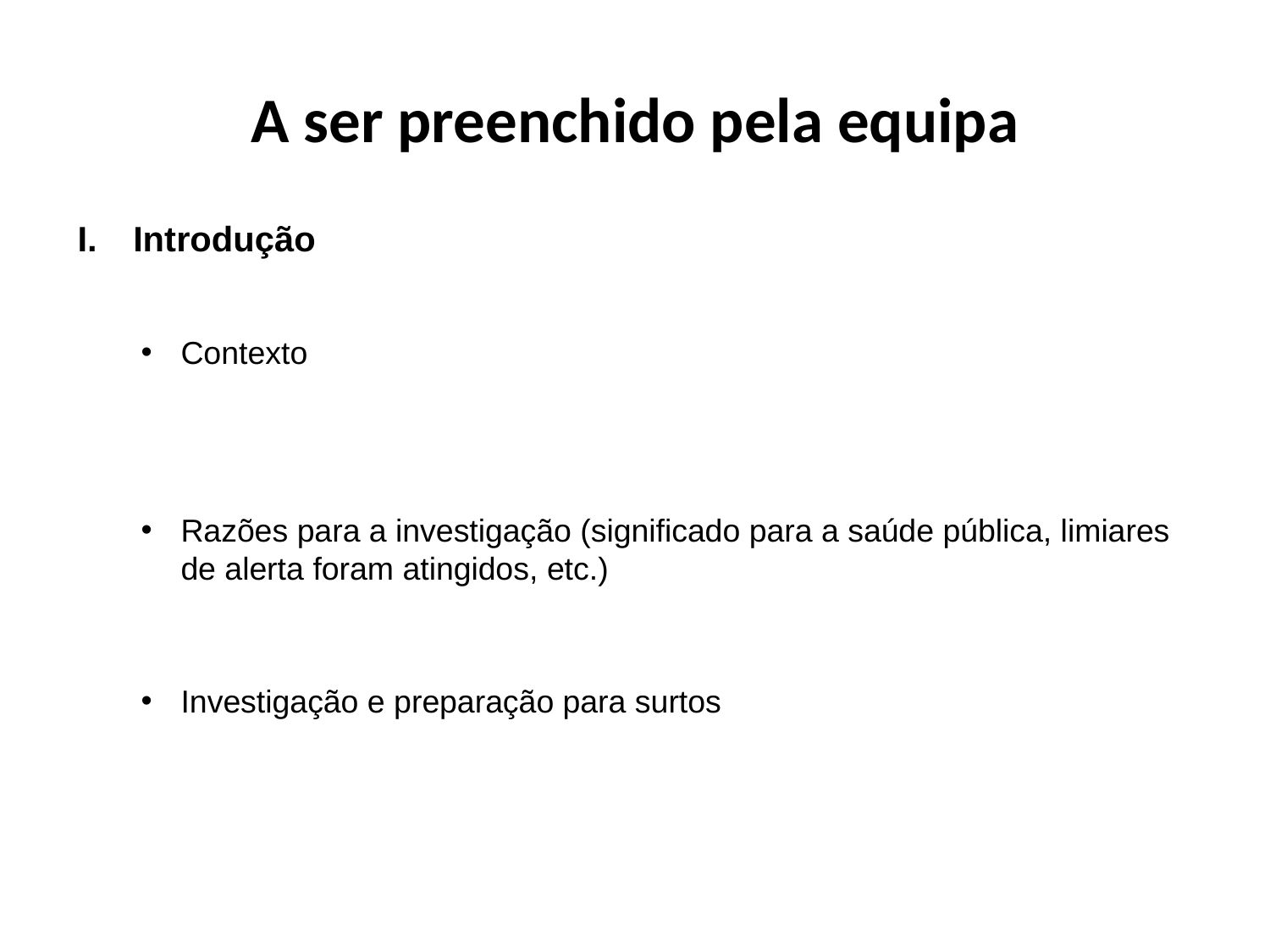

# A ser preenchido pela equipa

Introdução

Contexto

Razões para a investigação (significado para a saúde pública, limiares de alerta foram atingidos, etc.)

Investigação e preparação para surtos